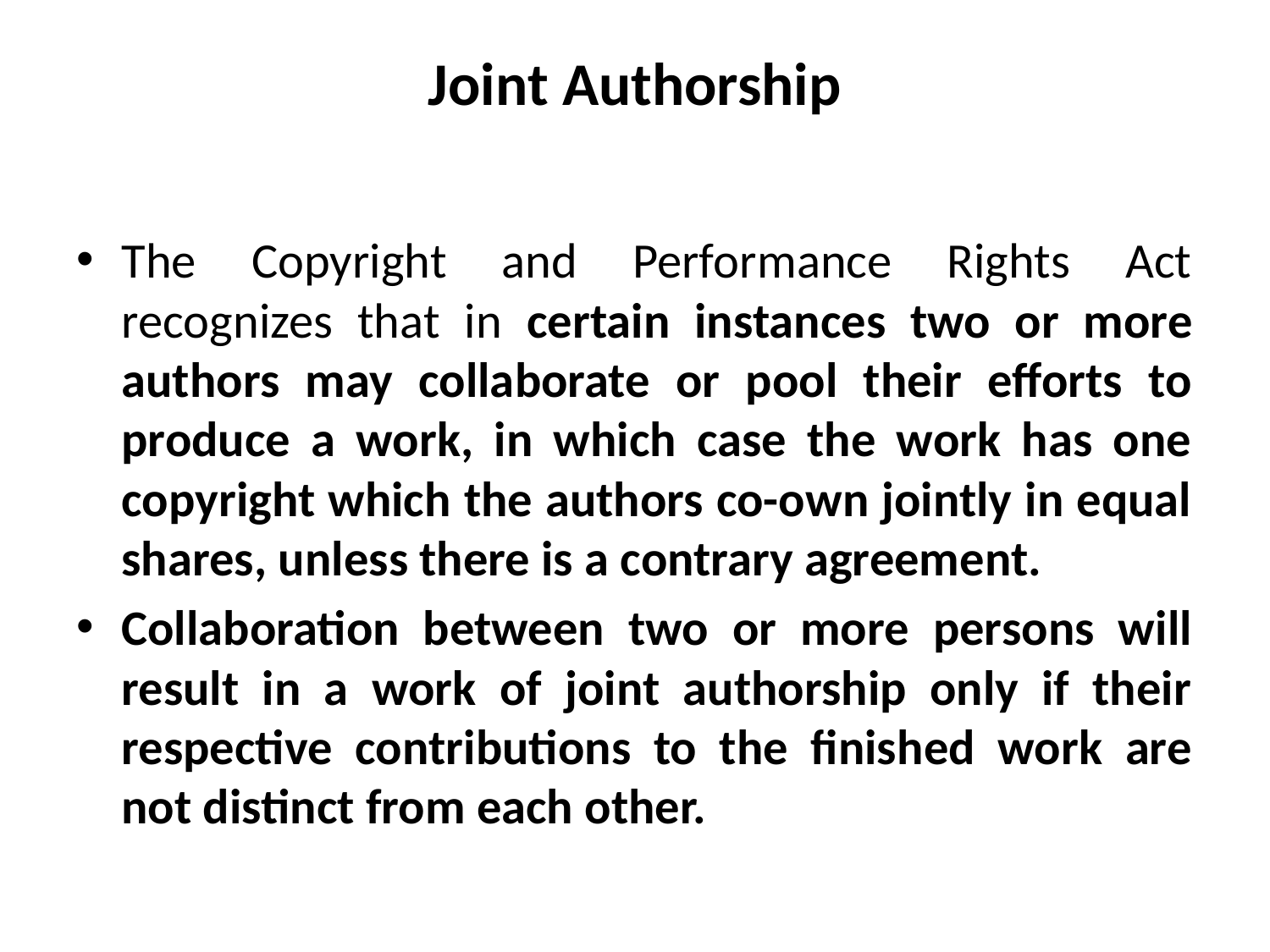

# Joint Authorship
The Copyright and Performance Rights Act recognizes that in certain instances two or more authors may collaborate or pool their efforts to produce a work, in which case the work has one copyright which the authors co-own jointly in equal shares, unless there is a contrary agreement.
Collaboration between two or more persons will result in a work of joint authorship only if their respective contributions to the finished work are not distinct from each other.